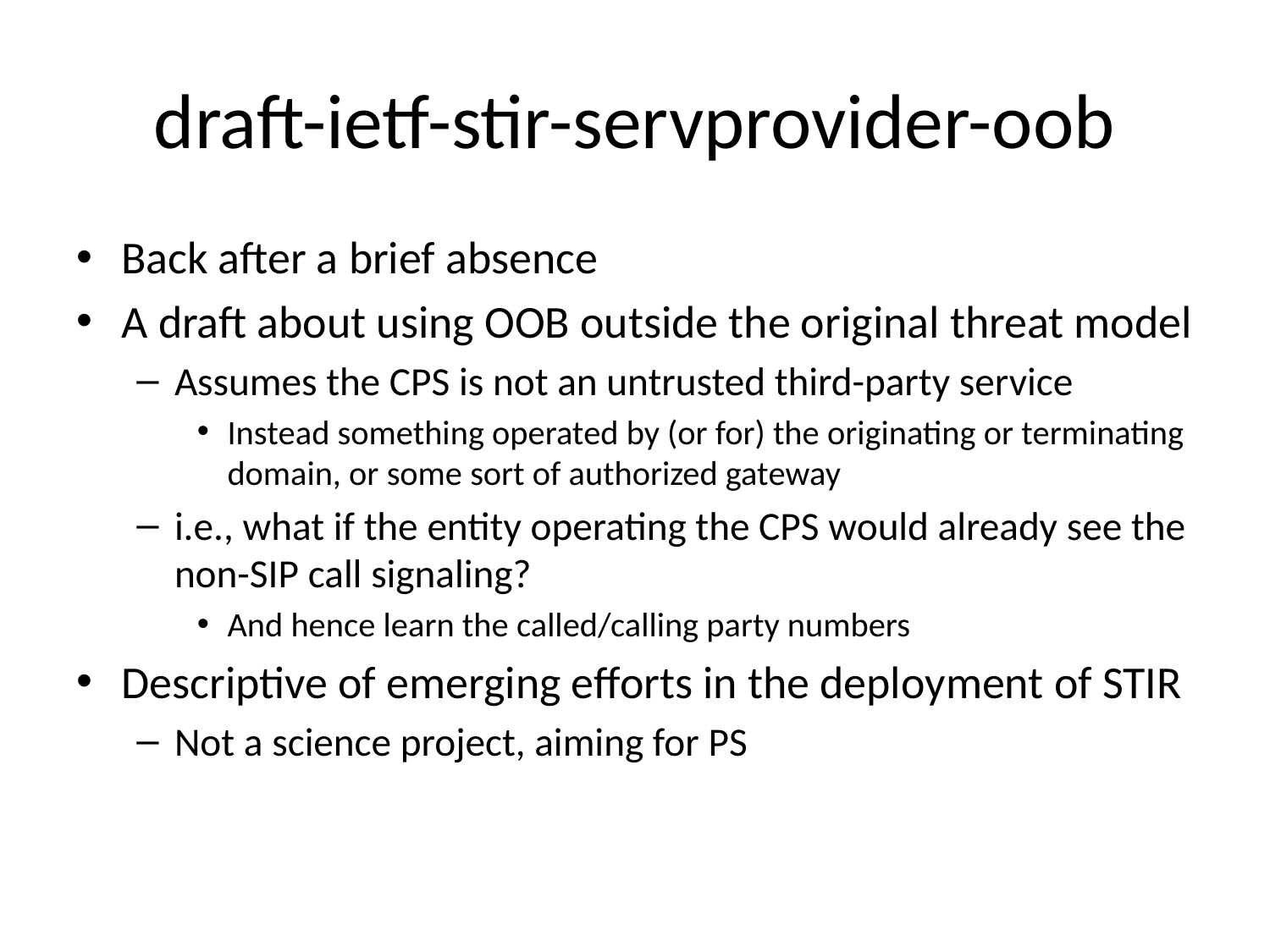

# draft-ietf-stir-servprovider-oob
Back after a brief absence
A draft about using OOB outside the original threat model
Assumes the CPS is not an untrusted third-party service
Instead something operated by (or for) the originating or terminating domain, or some sort of authorized gateway
i.e., what if the entity operating the CPS would already see the non-SIP call signaling?
And hence learn the called/calling party numbers
Descriptive of emerging efforts in the deployment of STIR
Not a science project, aiming for PS